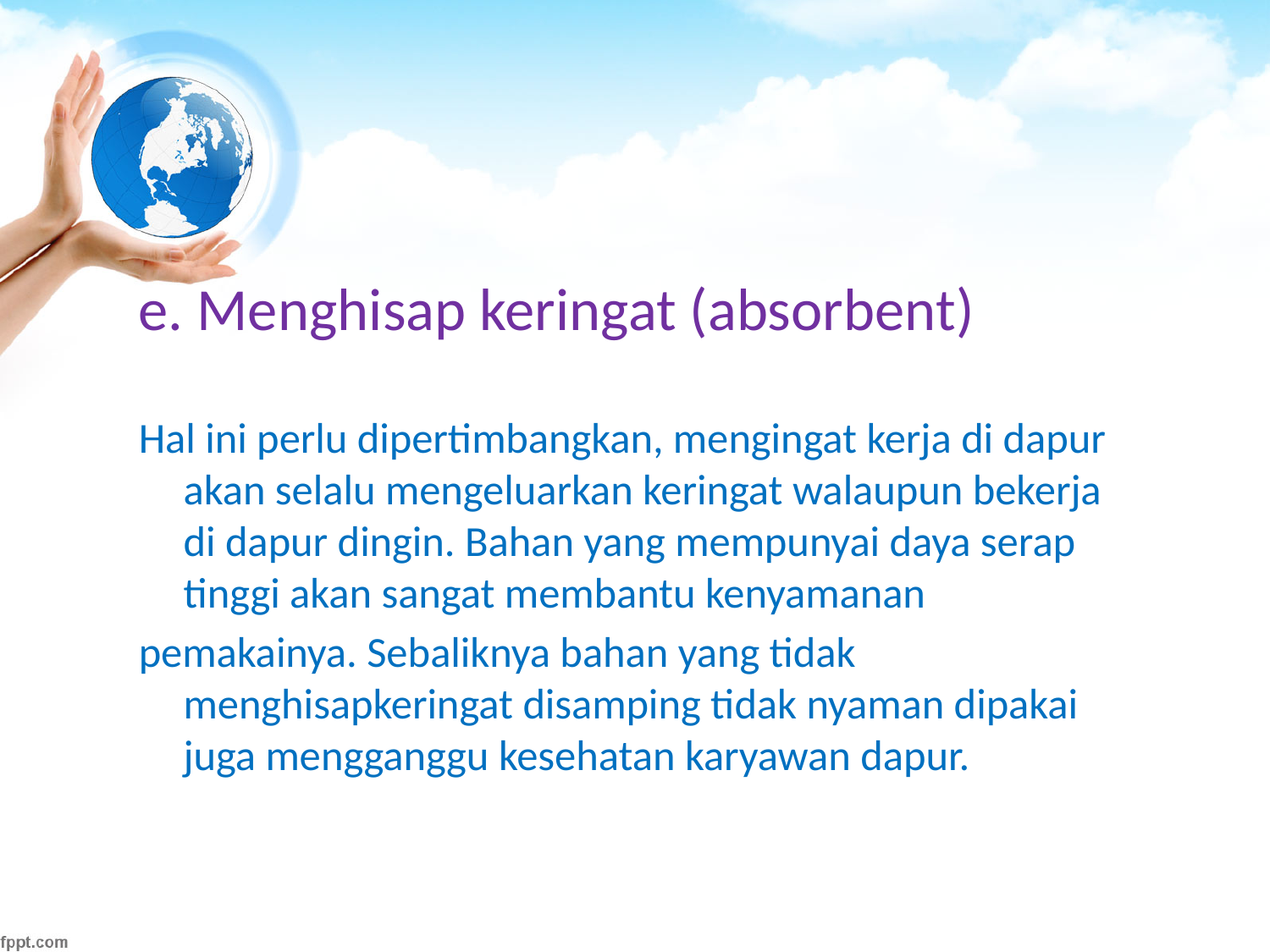

#
e. Menghisap keringat (absorbent)

Hal ini perlu dipertimbangkan, mengingat kerja di dapur akan selalu mengeluarkan keringat walaupun bekerja di dapur dingin. Bahan yang mempunyai daya serap tinggi akan sangat membantu kenyamanan
pemakainya. Sebaliknya bahan yang tidak menghisapkeringat disamping tidak nyaman dipakai juga mengganggu kesehatan karyawan dapur.